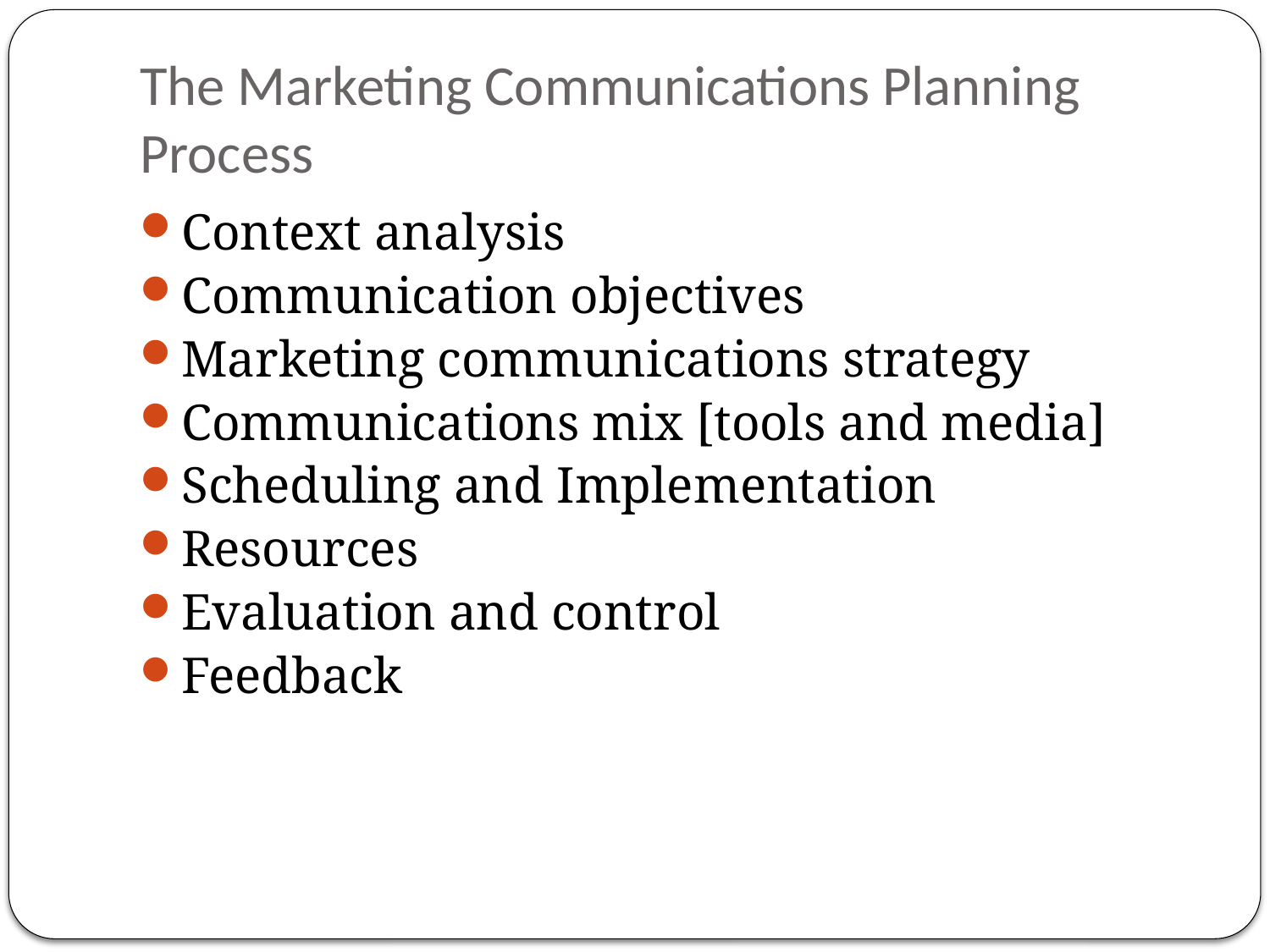

# The Marketing Communications Planning Process
Context analysis
Communication objectives
Marketing communications strategy
Communications mix [tools and media]
Scheduling and Implementation
Resources
Evaluation and control
Feedback